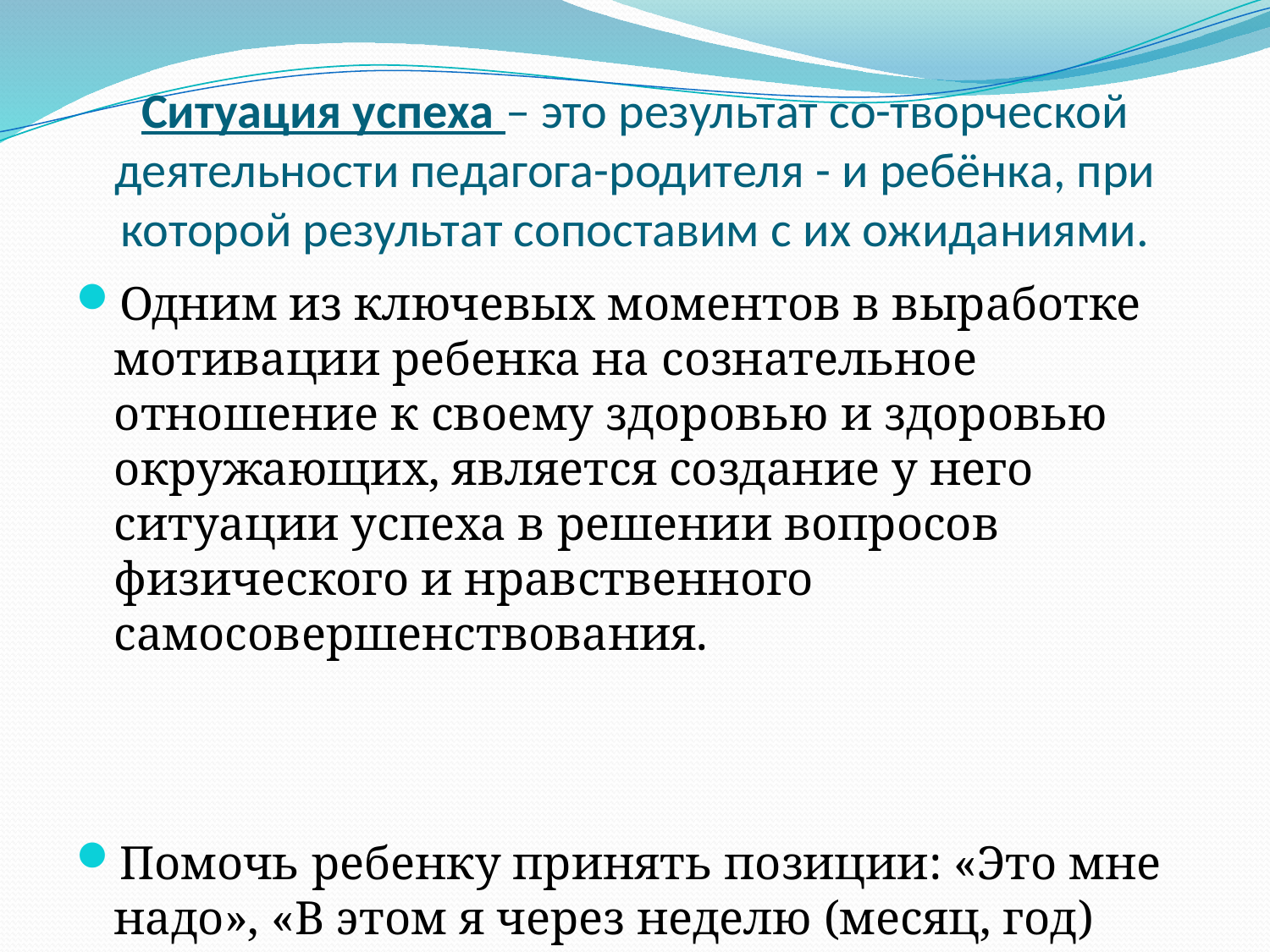

# Ситуация успеха – это результат со-творческой деятельности педагога-родителя - и ребёнка, при которой результат сопоставим с их ожиданиями.
Одним из ключевых моментов в выработке мотивации ребенка на сознательное отношение к своему здоровью и здоровью окружающих, является создание у него ситуации успеха в решении вопросов физического и нравственного самосовершенствования.
Помочь ребенку принять позиции: «Это мне надо», «В этом я через неделю (месяц, год) могу достичь успеха», «Я молодец», «Я справлюсь» и т. д.